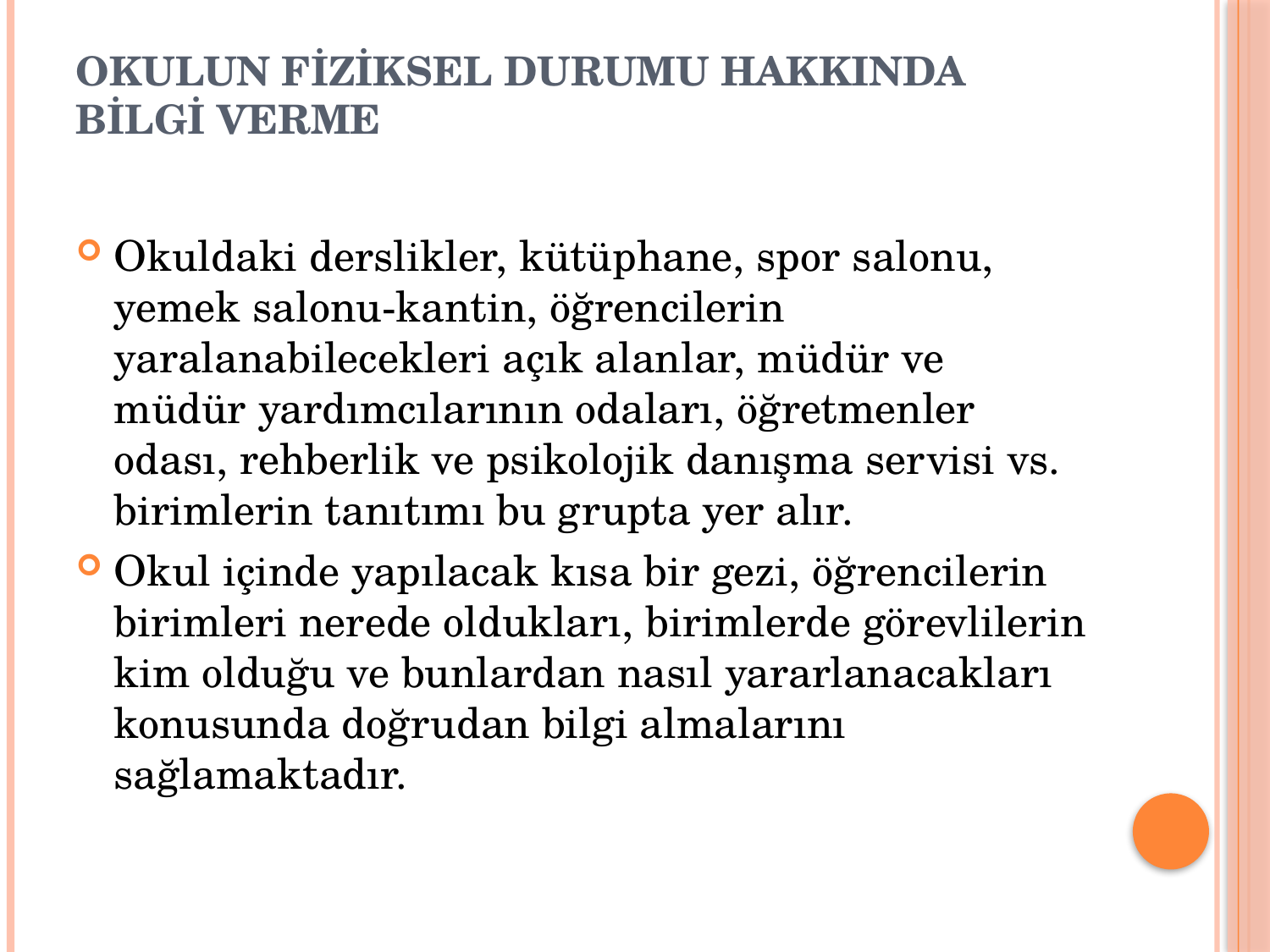

# Okulun fiziksel durumu hakkında bilgi verme
Okuldaki derslikler, kütüphane, spor salonu, yemek salonu-kantin, öğrencilerin yaralanabilecekleri açık alanlar, müdür ve müdür yardımcılarının odaları, öğretmenler odası, rehberlik ve psikolojik danışma servisi vs. birimlerin tanıtımı bu grupta yer alır.
Okul içinde yapılacak kısa bir gezi, öğrencilerin birimleri nerede oldukları, birimlerde görevlilerin kim olduğu ve bunlardan nasıl yararlanacakları konusunda doğrudan bilgi almalarını sağlamaktadır.